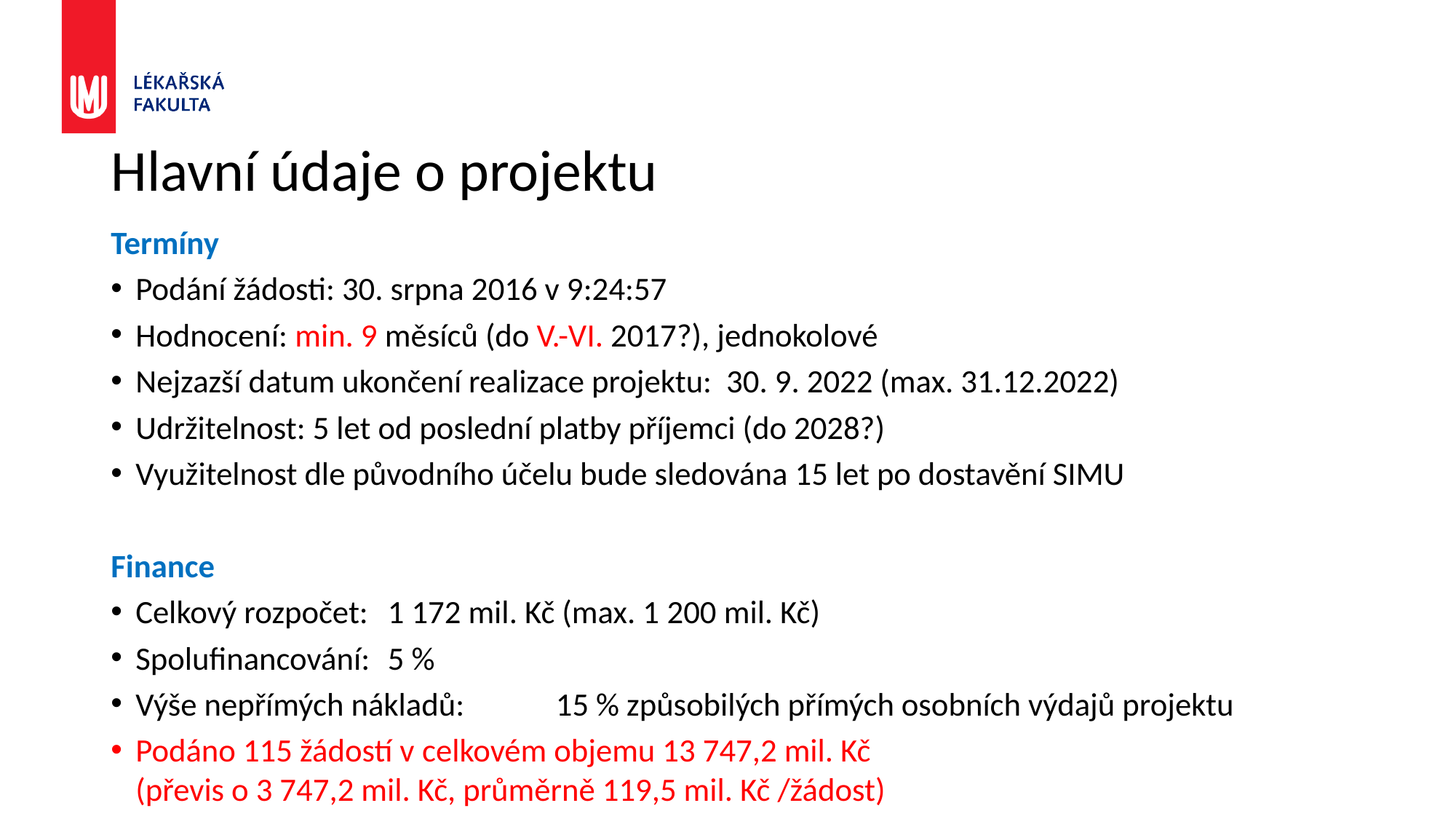

# Hlavní údaje o projektu
Termíny
Podání žádosti: 30. srpna 2016 v 9:24:57
Hodnocení: min. 9 měsíců (do V.-VI. 2017?), jednokolové
Nejzazší datum ukončení realizace projektu:  30. 9. 2022 (max. 31.12.2022)
Udržitelnost: 5 let od poslední platby příjemci (do 2028?)
Využitelnost dle původního účelu bude sledována 15 let po dostavění SIMU

Finance
Celkový rozpočet:		1 172 mil. Kč (max. 1 200 mil. Kč)
Spolufinancování: 		5 %
Výše nepřímých nákladů: 	15 % způsobilých přímých osobních výdajů projektu
Podáno 115 žádostí v celkovém objemu 13 747,2 mil. Kč
(převis o 3 747,2 mil. Kč, průměrně 119,5 mil. Kč /žádost)